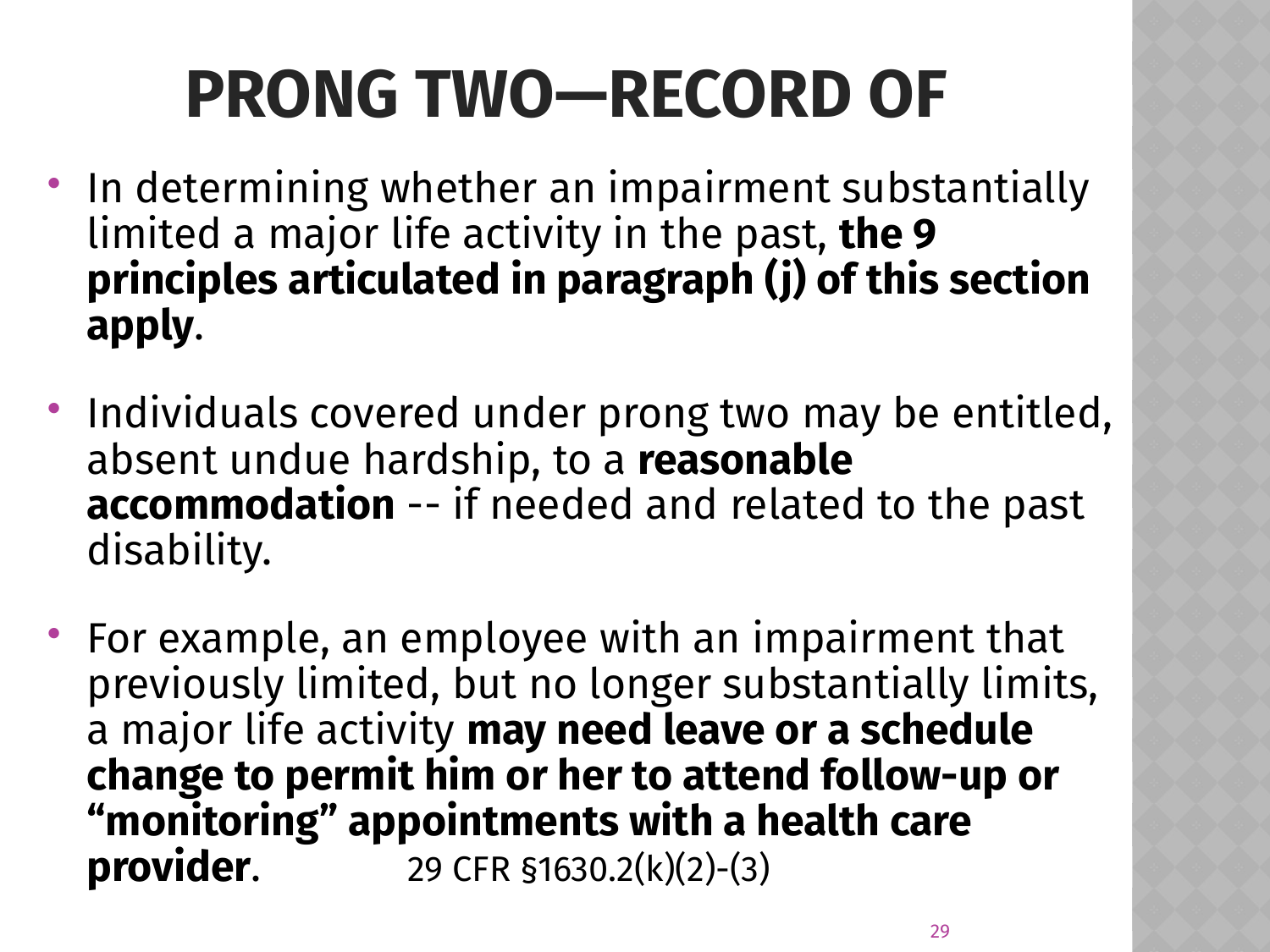

# Prong two—record of
In determining whether an impairment substantially limited a major life activity in the past, the 9 principles articulated in paragraph (j) of this section apply.
Individuals covered under prong two may be entitled, absent undue hardship, to a reasonable accommodation -- if needed and related to the past disability.
For example, an employee with an impairment that previously limited, but no longer substantially limits, a major life activity may need leave or a schedule change to permit him or her to attend follow-up or “monitoring” appointments with a health care provider.             29 CFR §1630.2(k)(2)-(3)

29